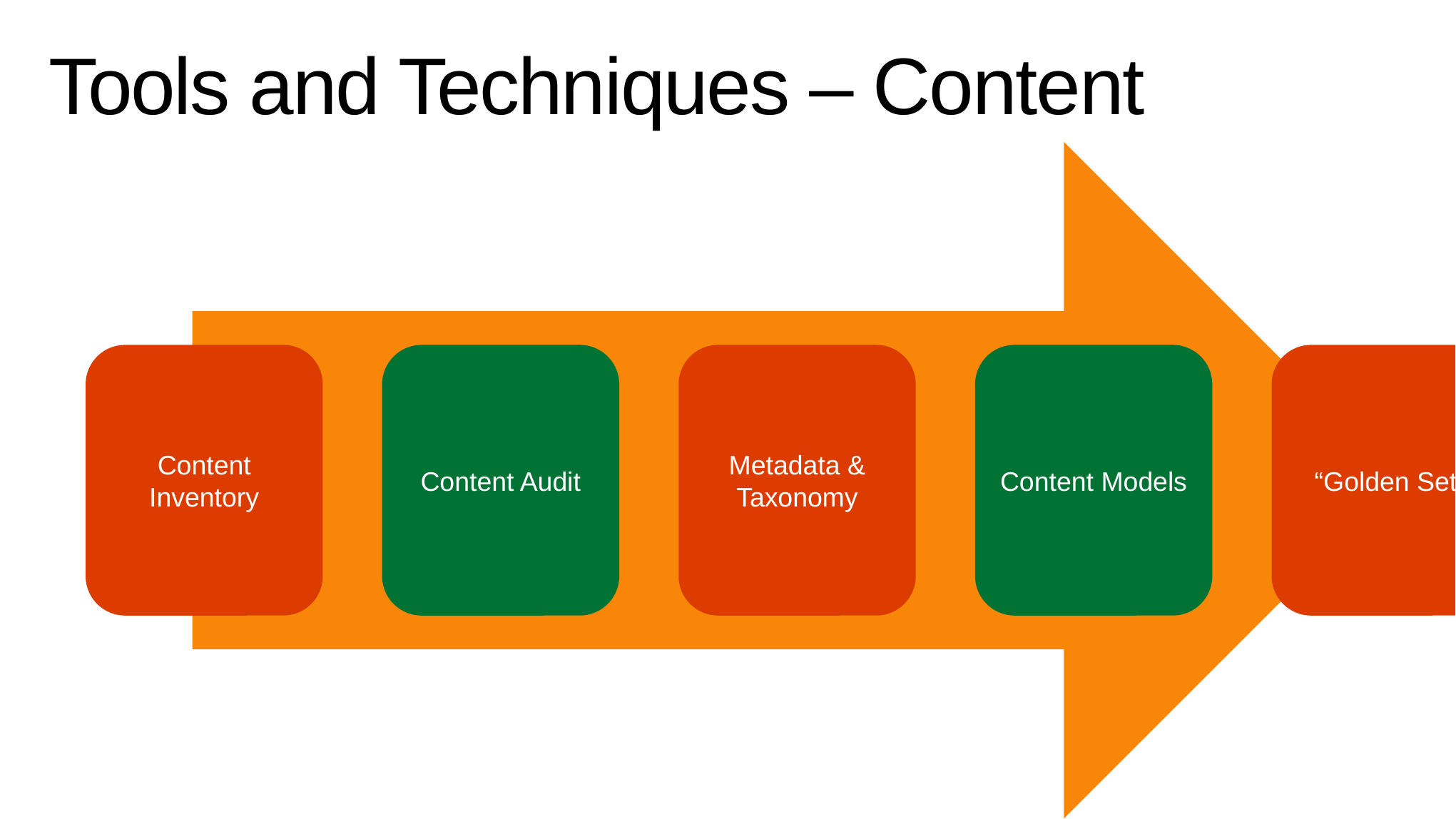

# Tools and Techniques – Content
Content Inventory
Content Audit
Metadata & Taxonomy
Content Models